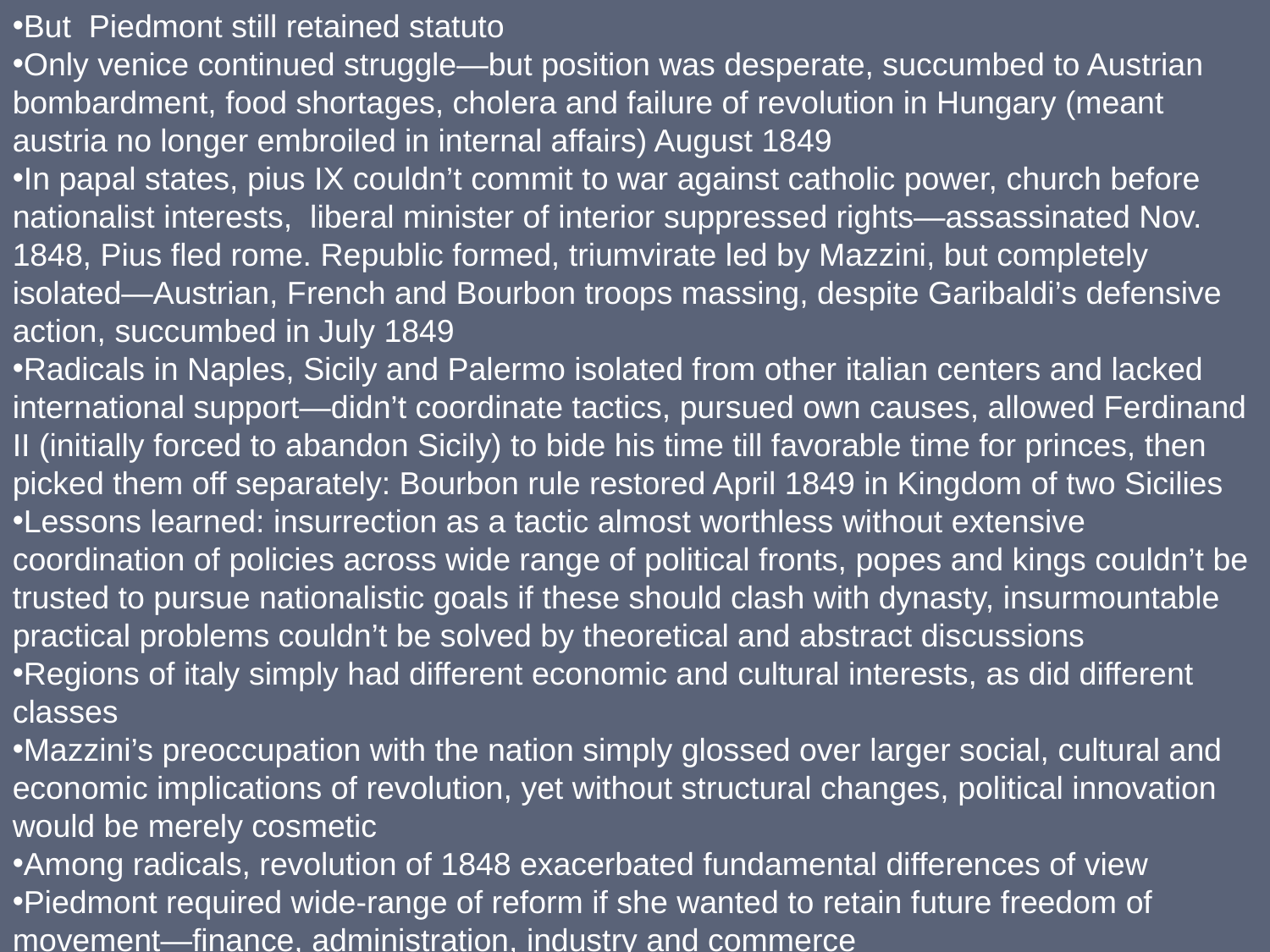

But  Piedmont still retained statuto
Only venice continued struggle—but position was desperate, succumbed to Austrian bombardment, food shortages, cholera and failure of revolution in Hungary (meant austria no longer embroiled in internal affairs) August 1849
In papal states, pius IX couldn’t commit to war against catholic power, church before nationalist interests,  liberal minister of interior suppressed rights—assassinated Nov. 1848, Pius fled rome. Republic formed, triumvirate led by Mazzini, but completely isolated—Austrian, French and Bourbon troops massing, despite Garibaldi’s defensive action, succumbed in July 1849
Radicals in Naples, Sicily and Palermo isolated from other italian centers and lacked international support—didn’t coordinate tactics, pursued own causes, allowed Ferdinand II (initially forced to abandon Sicily) to bide his time till favorable time for princes, then picked them off separately: Bourbon rule restored April 1849 in Kingdom of two Sicilies
Lessons learned: insurrection as a tactic almost worthless without extensive coordination of policies across wide range of political fronts, popes and kings couldn’t be trusted to pursue nationalistic goals if these should clash with dynasty, insurmountable practical problems couldn’t be solved by theoretical and abstract discussions
Regions of italy simply had different economic and cultural interests, as did different classes
Mazzini’s preoccupation with the nation simply glossed over larger social, cultural and economic implications of revolution, yet without structural changes, political innovation would be merely cosmetic
Among radicals, revolution of 1848 exacerbated fundamental differences of view
Piedmont required wide-range of reform if she wanted to retain future freedom of movement—finance, administration, industry and commerce